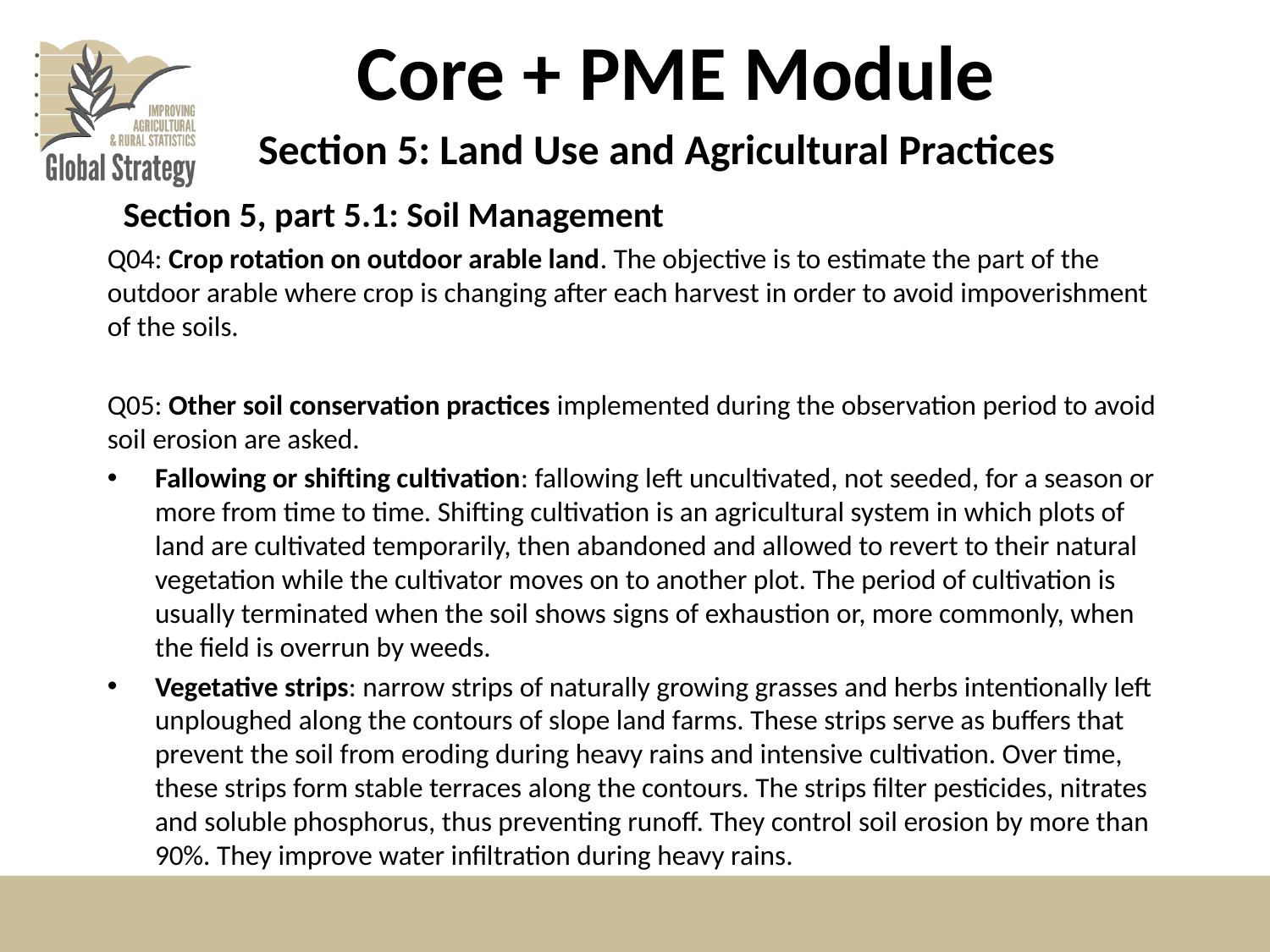

# Core + PME Module
Section 5: Land Use and Agricultural Practices

Section 5, part 5.1: Soil Management
Q04: Crop rotation on outdoor arable land. The objective is to estimate the part of the outdoor arable where crop is changing after each harvest in order to avoid impoverishment of the soils.

Q05: Other soil conservation practices implemented during the observation period to avoid soil erosion are asked.
Fallowing or shifting cultivation: fallowing left uncultivated, not seeded, for a season or more from time to time. Shifting cultivation is an agricultural system in which plots of land are cultivated temporarily, then abandoned and allowed to revert to their natural vegetation while the cultivator moves on to another plot. The period of cultivation is usually terminated when the soil shows signs of exhaustion or, more commonly, when the field is overrun by weeds.
Vegetative strips: narrow strips of naturally growing grasses and herbs intentionally left unploughed along the contours of slope land farms. These strips serve as buffers that prevent the soil from eroding during heavy rains and intensive cultivation. Over time, these strips form stable terraces along the contours. The strips filter pesticides, nitrates and soluble phosphorus, thus preventing runoff. They control soil erosion by more than 90%. They improve water infiltration during heavy rains.